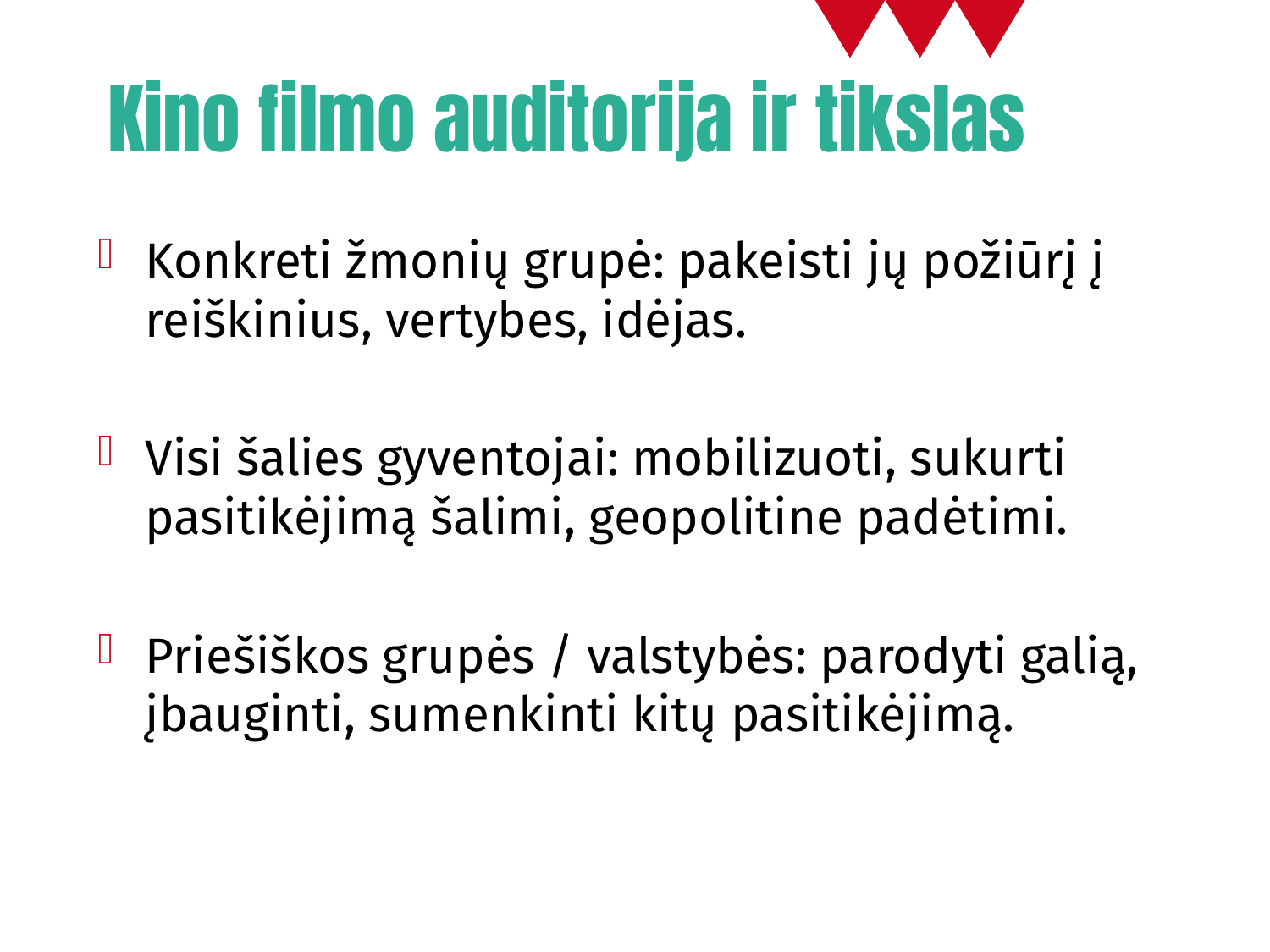

# Kino filmo auditorija ir tikslas
Konkreti žmonių grupė: pakeisti jų požiūrį į reiškinius, vertybes, idėjas.

Visi šalies gyventojai: mobilizuoti, sukurti pasitikėjimą šalimi, geopolitine padėtimi.

Priešiškos grupės / valstybės: parodyti galią, įbauginti, sumenkinti kitų pasitikėjimą.